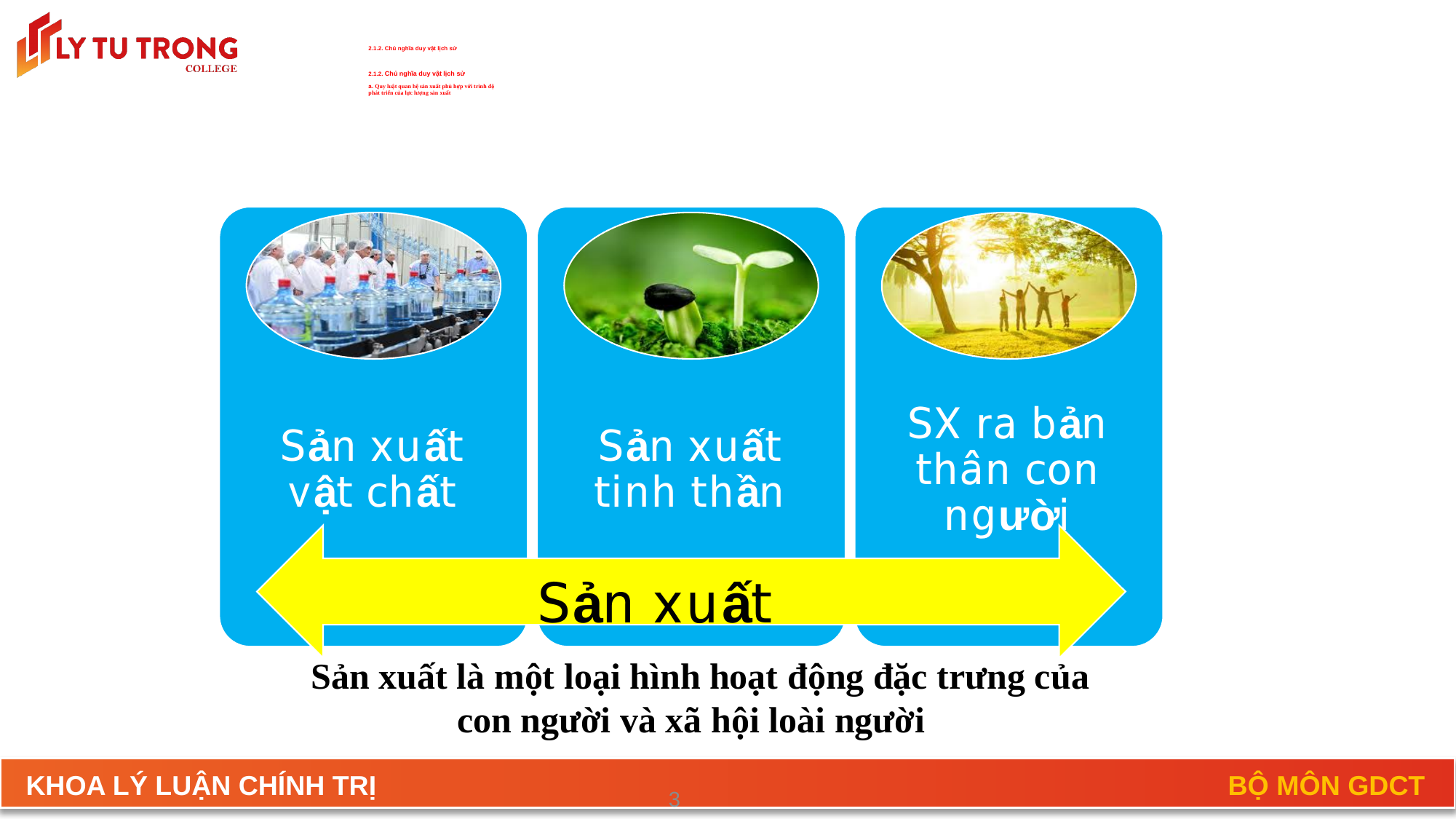

# 2.1.2. Chủ nghĩa duy vật lịch sử 2.1.2. Chủ nghĩa duy vật lịch sử a. Quy luật quan hệ sản xuất phù hợp với trình độ phát triển của lực lượng sản xuất
Sản xuất vật chất
Sản xuất tinh thần
SX ra bản thân con người

Sản xuất

   Sản xuất là một loại hình hoạt động đặc trưng của
con người và xã hội loài người

3